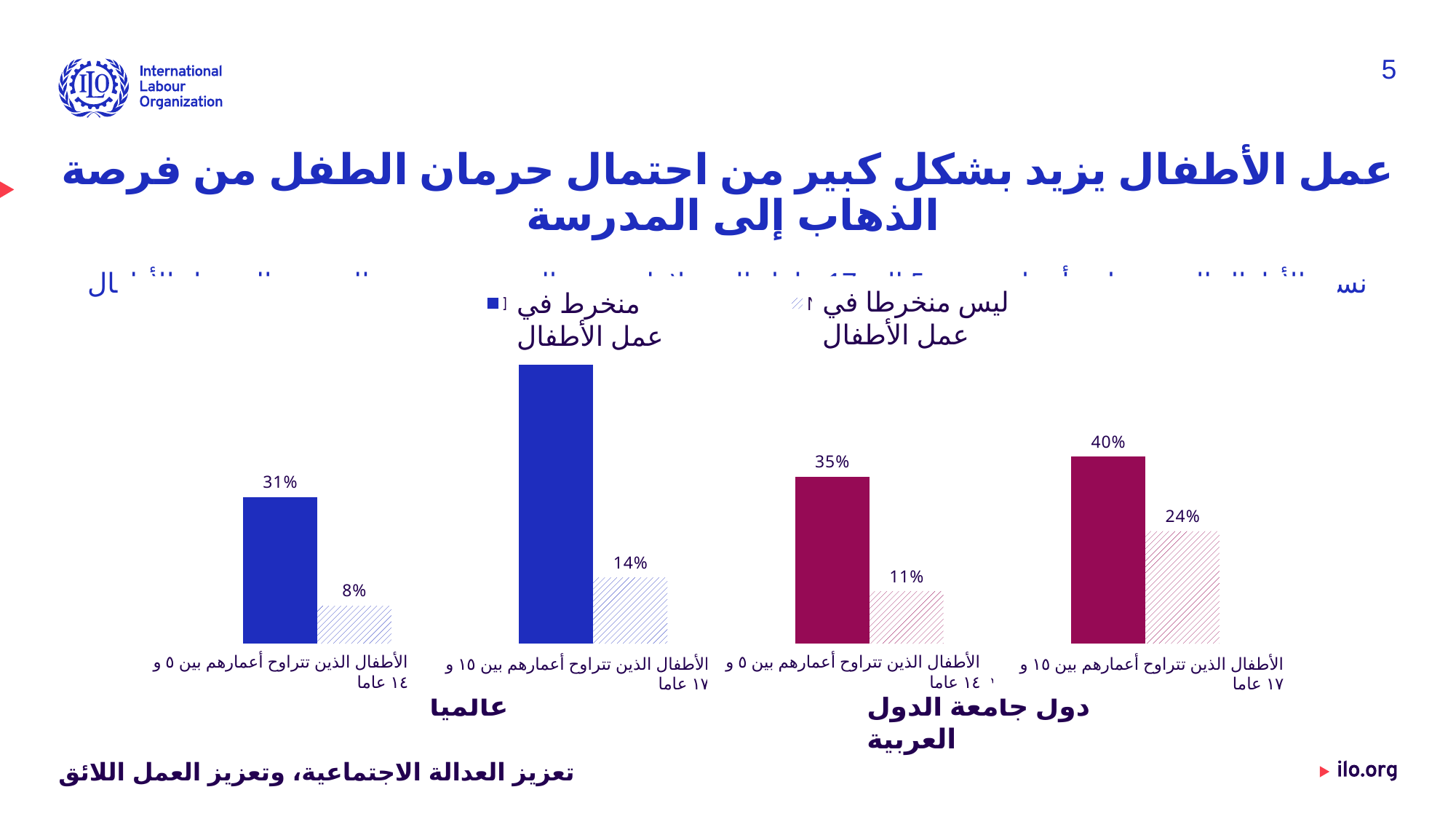

5
# عمل الأطفال يزيد بشكل كبير من احتمال حرمان الطفل من فرصة الذهاب إلى المدرسة  نسبة الأطفال الذين تتراوح أعمارهم بين 5 إلى 17 عاما والذين لا يلتحقون بالمدرسة، حسب العمر وحالة عمل الأطفال

### Chart

| Category | In child labour | NOT in child labour |
|---|---|---|
| Children aged 5 - 14 | 0.31 | 0.08 |
| Children aged 15 - 17 | 0.59 | 0.14 |
| Children aged 5 - 14 | 0.352797 | 0.1109971 |
| Children aged 15 - 17 | 0.3951663 | 0.23769 |
ليس منخرطا في عمل الأطفال
منخرط في عمل الأطفال
الأطفال الذين تتراوح أعمارهم بين ٥ و ١٤ عاما
الأطفال الذين تتراوح أعمارهم بين ٥ و ١٤ عاما
الأطفال الذين تتراوح أعمارهم بين ١٥ و ١٧ عاما
الأطفال الذين تتراوح أعمارهم بين ١٥ و ١٧ عاما
عالميا
دول جامعة الدول العربية
تعزيز العدالة الاجتماعية، وتعزيز العمل اللائق
Date: Monday / 01 / October / 2019